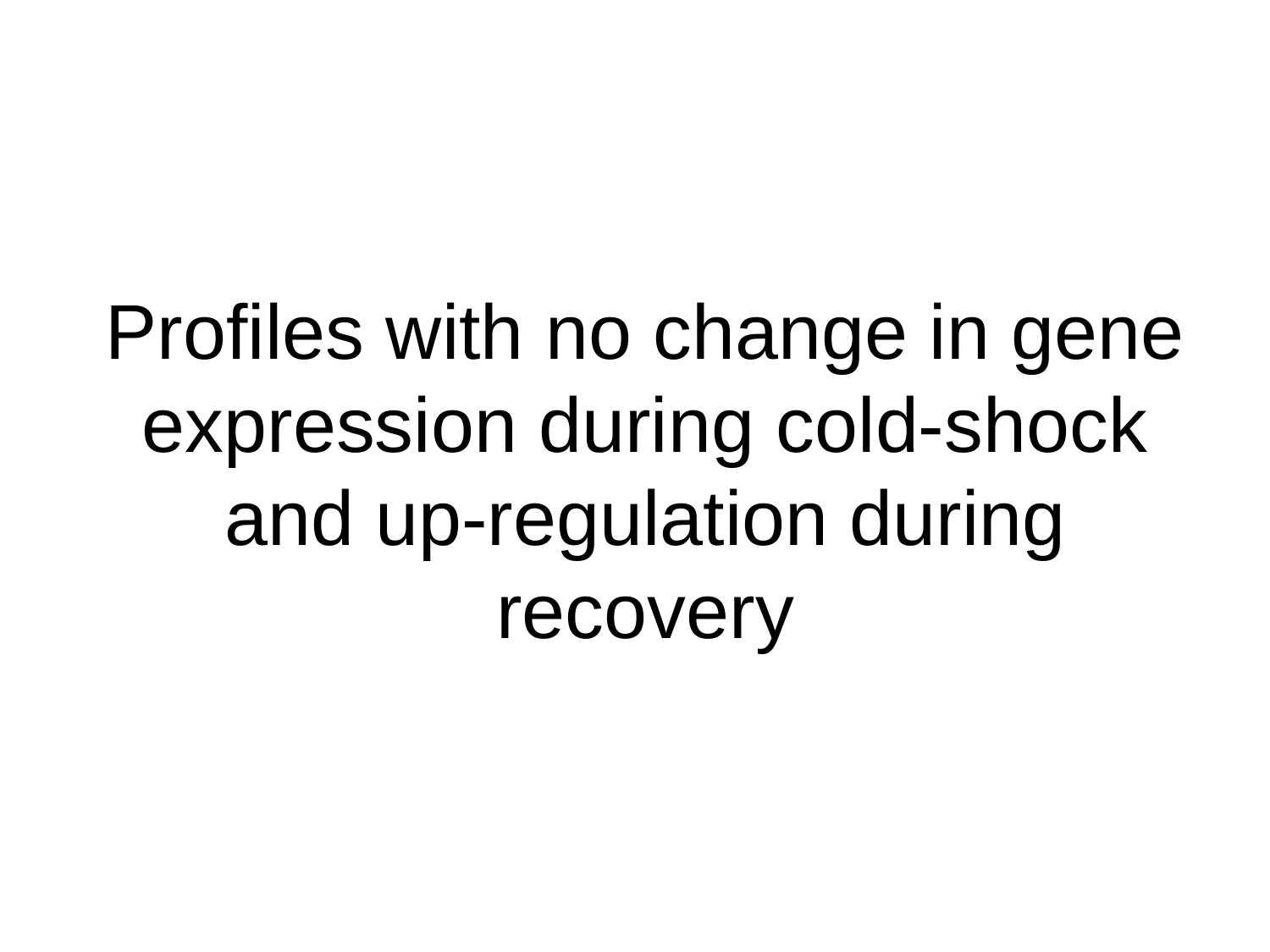

# Profiles with no change in gene expression during cold-shock and up-regulation during recovery